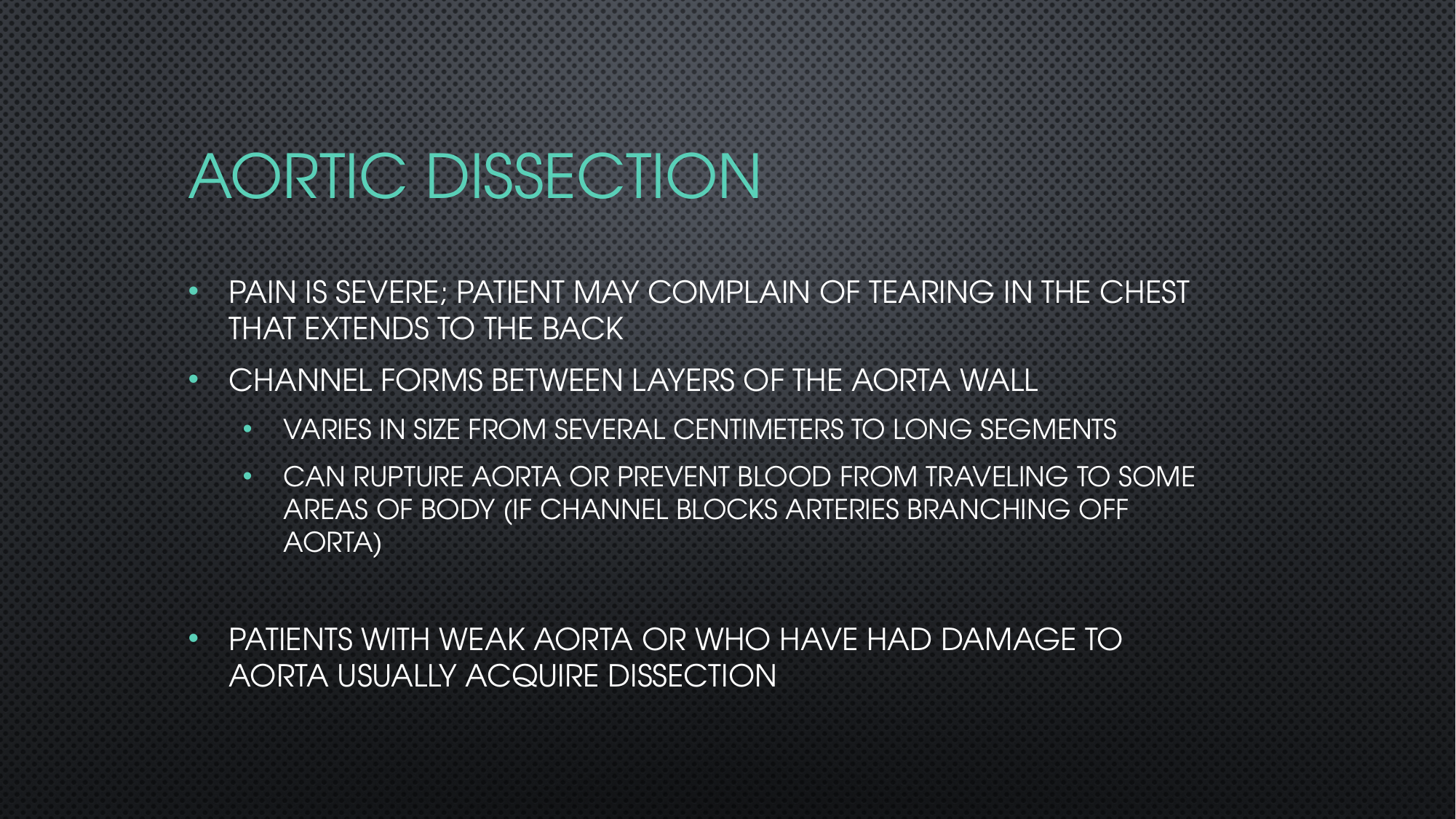

# Aortic Dissection
Pain is severe; patient may complain of tearing in the chest that extends to the back
Channel forms between layers of the aorta wall
Varies in size from several centimeters to long segments
Can rupture aorta or prevent blood from traveling to some areas of body (if channel blocks arteries branching off aorta)

Patients with weak aorta or who have had damage to aorta usually acquire dissection